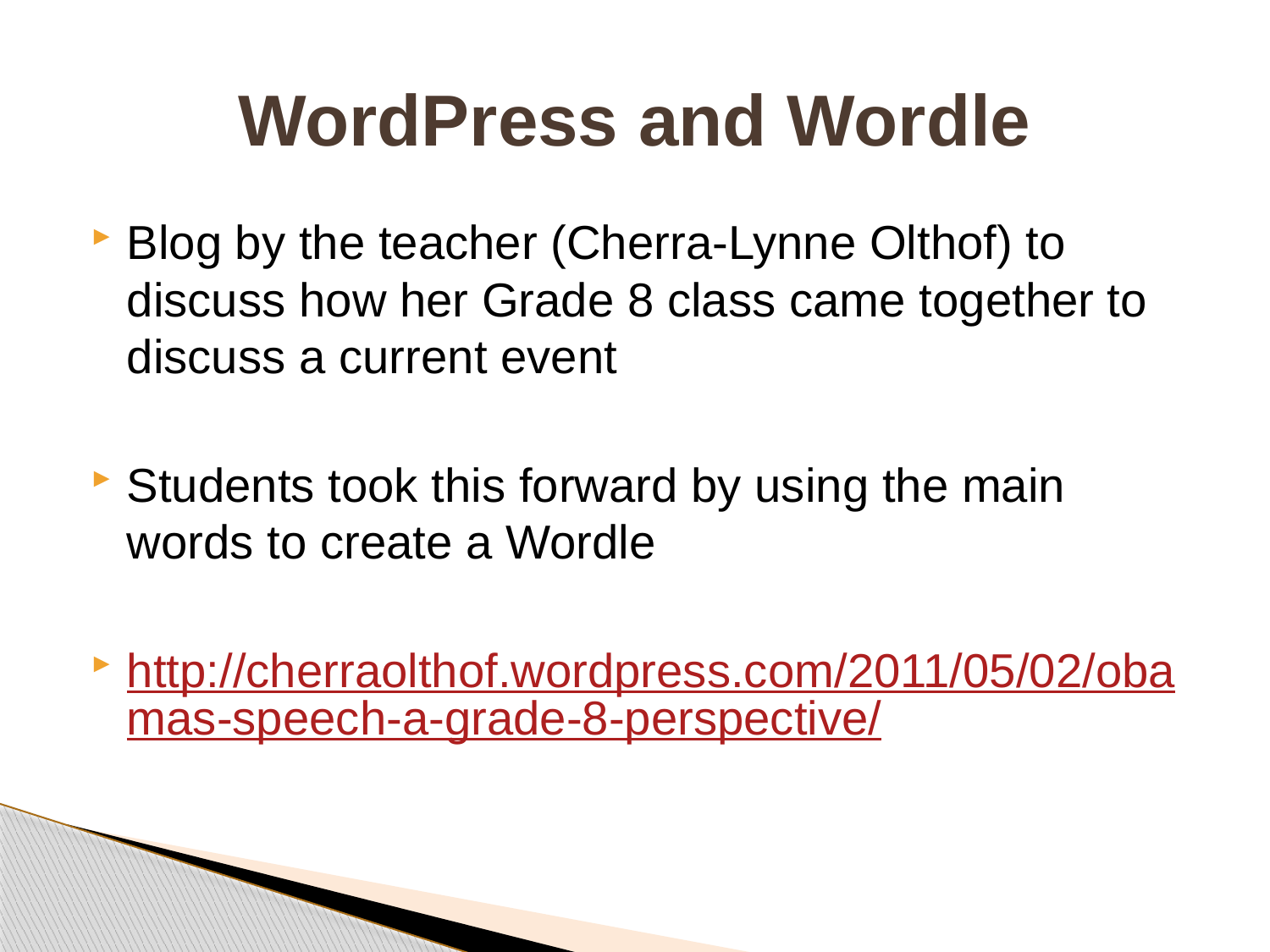

# WordPress and Wordle
Blog by the teacher (Cherra-Lynne Olthof) to discuss how her Grade 8 class came together to discuss a current event

Students took this forward by using the main words to create a Wordle

http://cherraolthof.wordpress.com/2011/05/02/obamas-speech-a-grade-8-perspective/